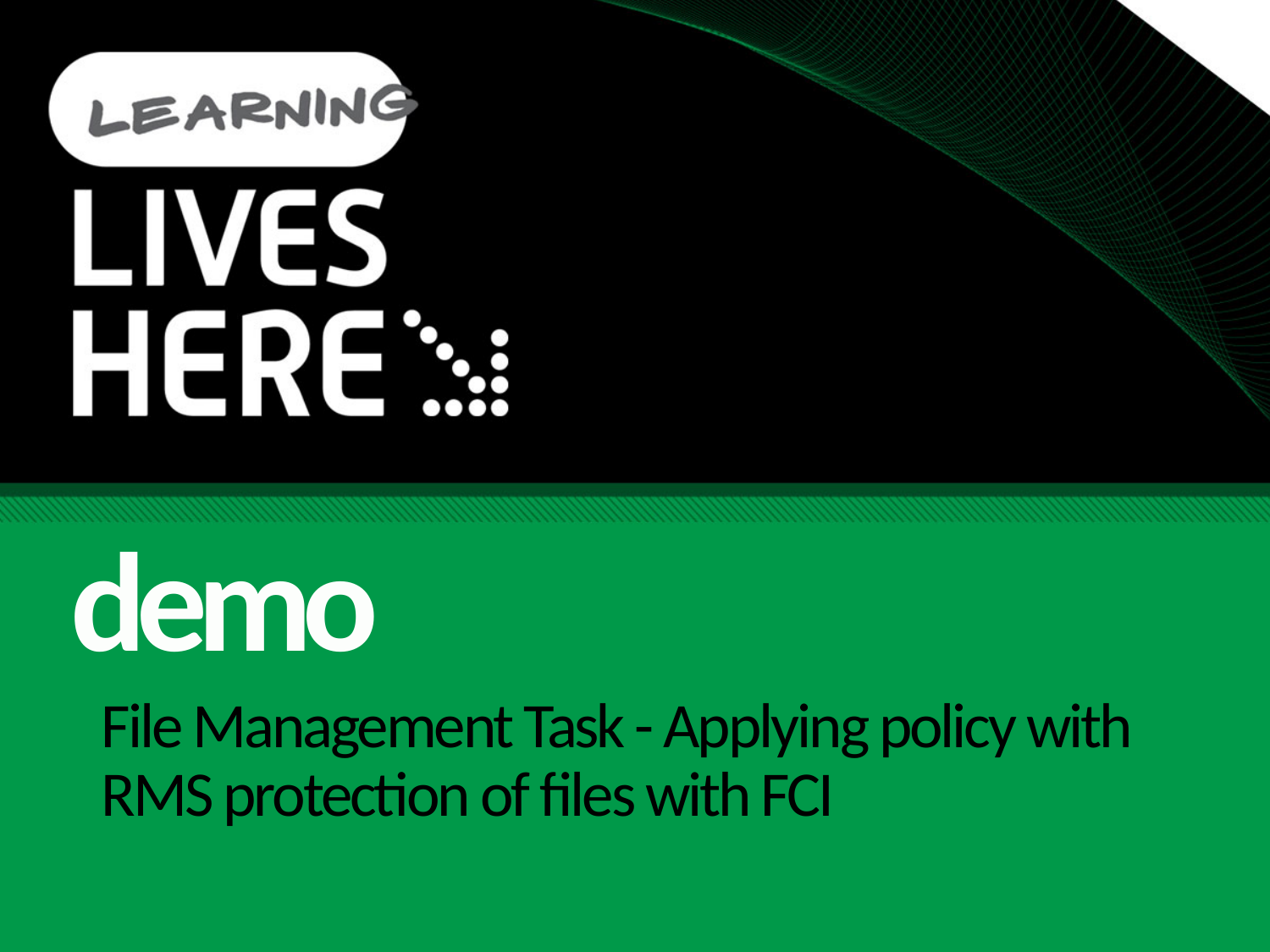

demo
# File Management Task - Applying policy with RMS protection of files with FCI